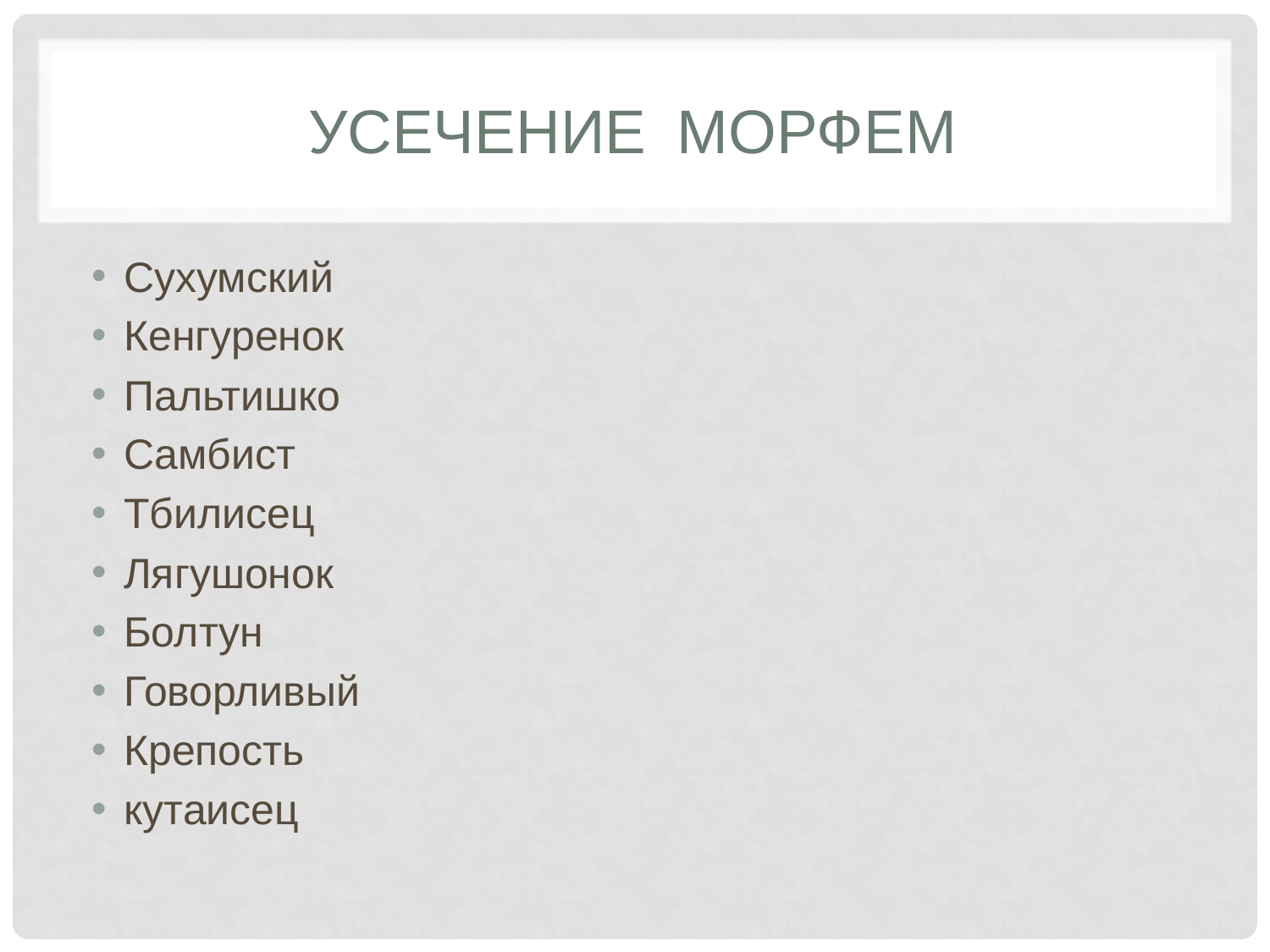

# Усечение  морфем
Сухумский
Кенгуренок
Пальтишко
Самбист
Тбилисец
Лягушонок
Болтун
Говорливый
Крепость
кутаисец